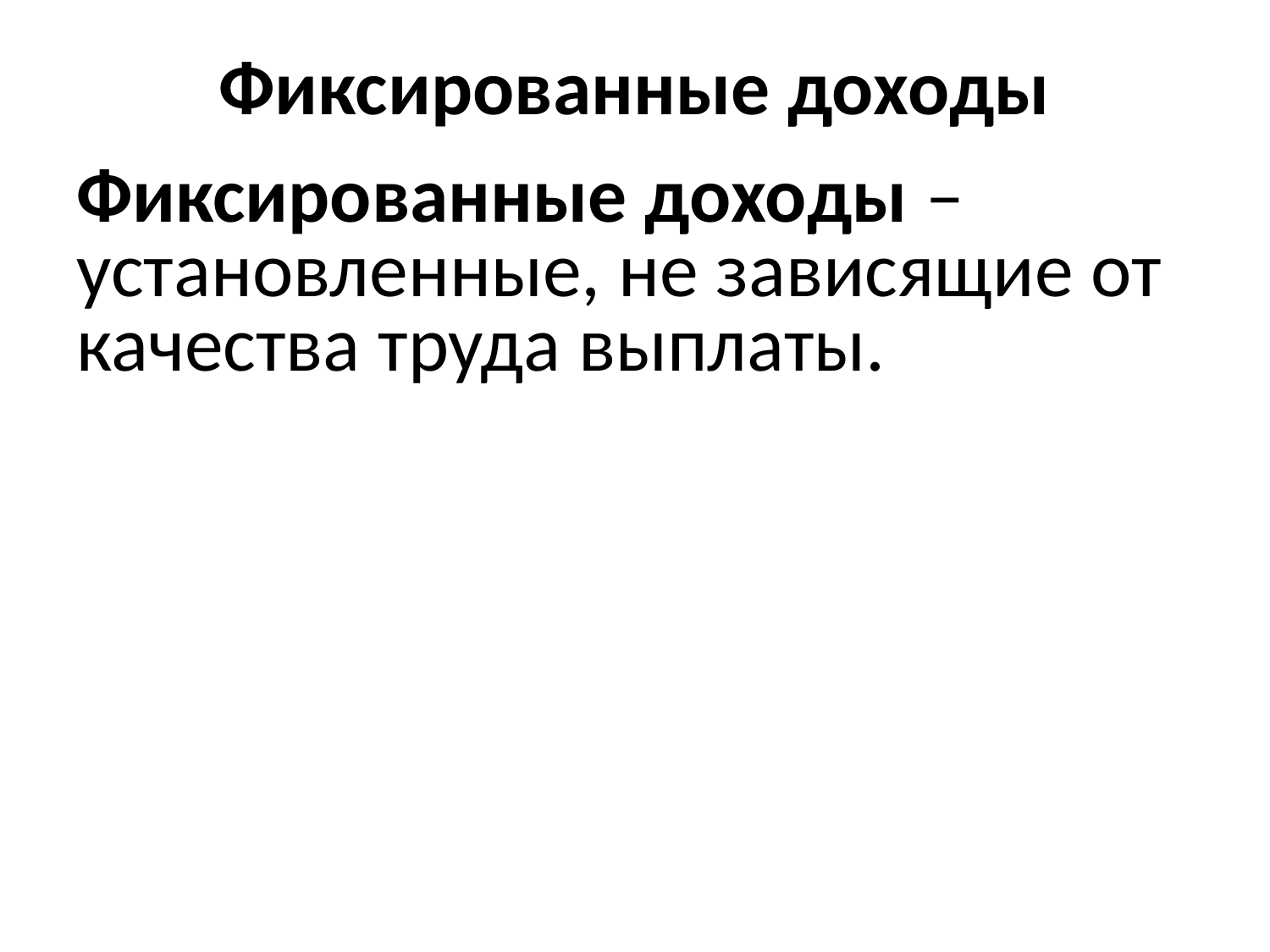

# Фиксированные доходы
Фиксированные доходы – установленные, не зависящие от качества труда выплаты.